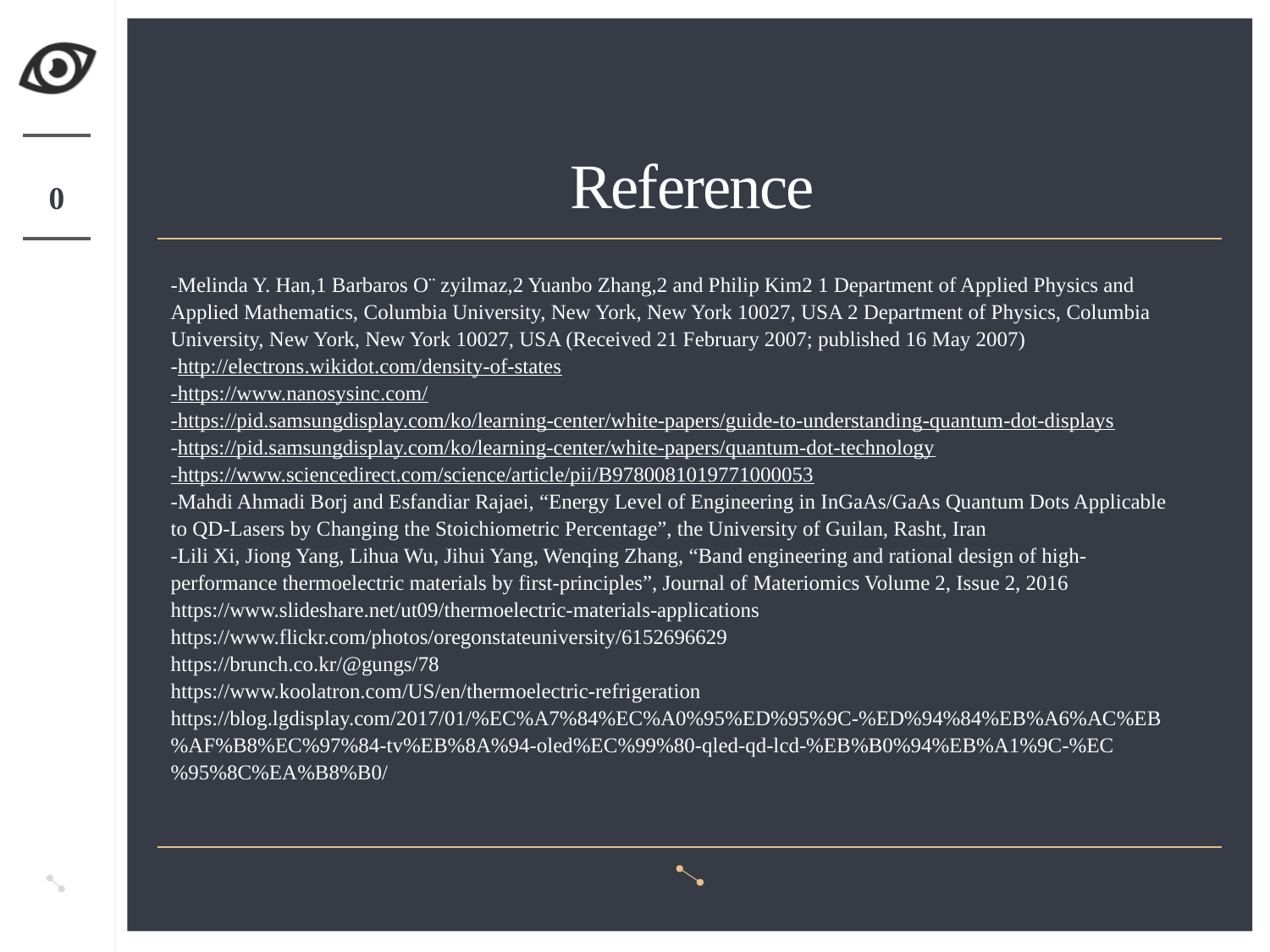

#
0
Reference
-Melinda Y. Han,1 Barbaros O¨ zyilmaz,2 Yuanbo Zhang,2 and Philip Kim2 1 Department of Applied Physics and Applied Mathematics, Columbia University, New York, New York 10027, USA 2 Department of Physics, Columbia University, New York, New York 10027, USA (Received 21 February 2007; published 16 May 2007)
-http://electrons.wikidot.com/density-of-states
-https://www.nanosysinc.com/
-https://pid.samsungdisplay.com/ko/learning-center/white-papers/guide-to-understanding-quantum-dot-displays
-https://pid.samsungdisplay.com/ko/learning-center/white-papers/quantum-dot-technology
-https://www.sciencedirect.com/science/article/pii/B9780081019771000053
-Mahdi Ahmadi Borj and Esfandiar Rajaei, “Energy Level of Engineering in InGaAs/GaAs Quantum Dots Applicable to QD-Lasers by Changing the Stoichiometric Percentage”, the University of Guilan, Rasht, Iran
-Lili Xi, Jiong Yang, Lihua Wu, Jihui Yang, Wenqing Zhang, “Band engineering and rational design of high-performance thermoelectric materials by first-principles”, Journal of Materiomics Volume 2, Issue 2, 2016
https://www.slideshare.net/ut09/thermoelectric-materials-applications
https://www.flickr.com/photos/oregonstateuniversity/6152696629
https://brunch.co.kr/@gungs/78
https://www.koolatron.com/US/en/thermoelectric-refrigeration
https://blog.lgdisplay.com/2017/01/%EC%A7%84%EC%A0%95%ED%95%9C-%ED%94%84%EB%A6%AC%EB%AF%B8%EC%97%84-tv%EB%8A%94-oled%EC%99%80-qled-qd-lcd-%EB%B0%94%EB%A1%9C-%EC%95%8C%EA%B8%B0/